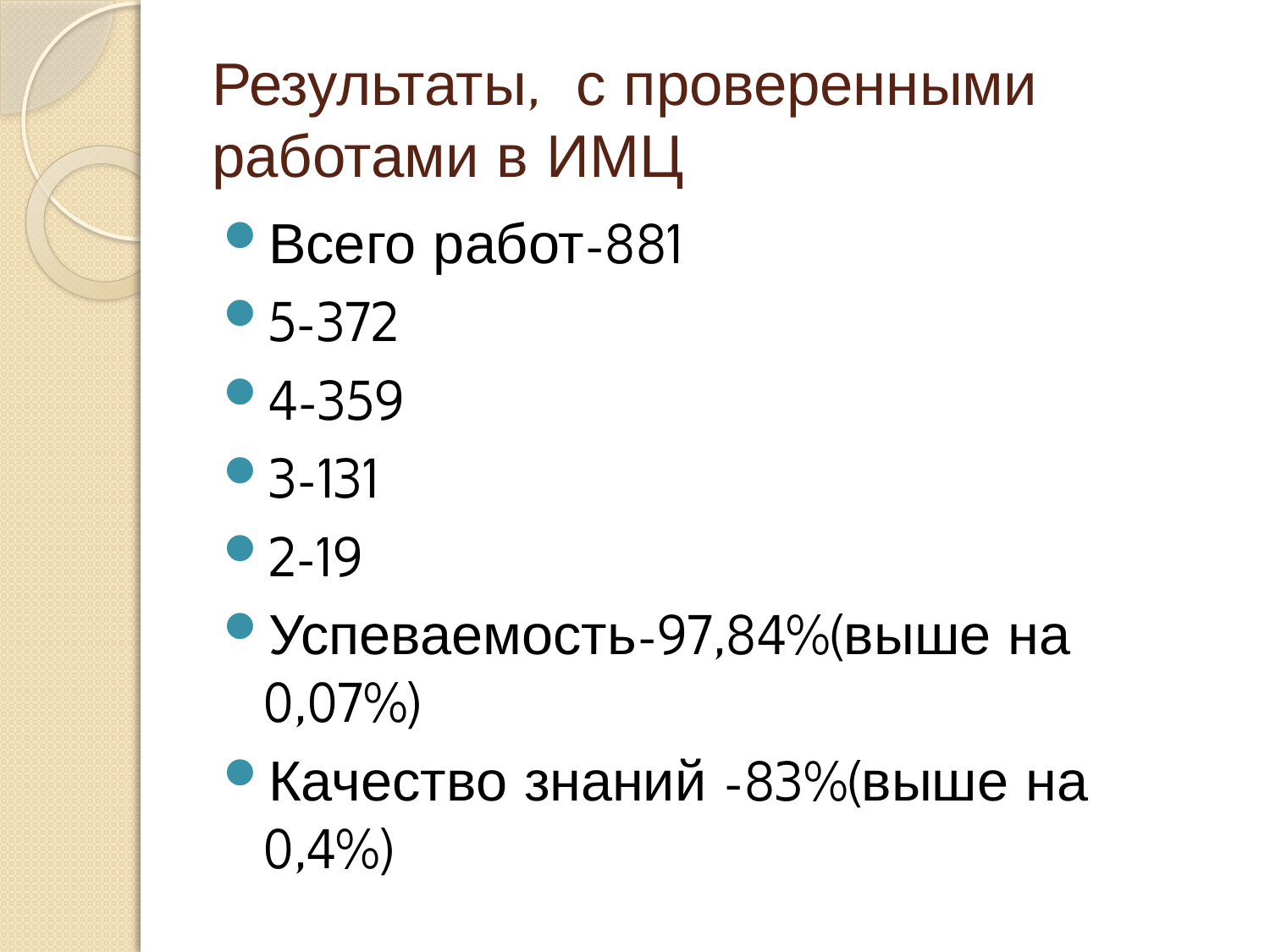

# Результаты,  с проверенными работами в ИМЦ
Всего работ-881
5-372
4-359
3-131
2-19
Успеваемость-97,84%(выше на 0,07%)
Качество знаний -83%(выше на 0,4%)